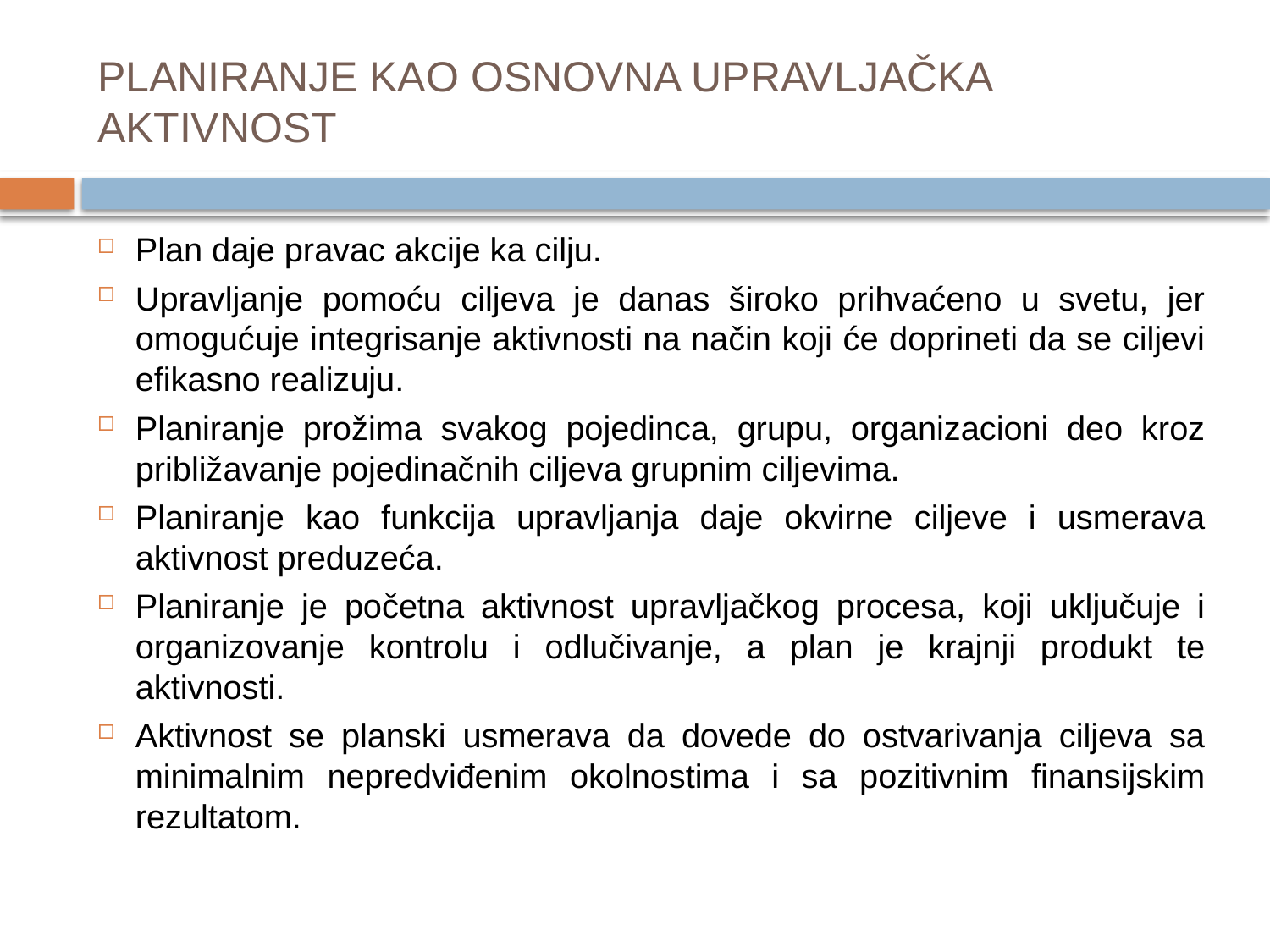

# PLANIRANJE KAO OSNOVNA UPRAVLJAČKA AKTIVNOST
Plan daje pravac akcije ka cilju.
Upravljanje pomoću ciljeva je danas široko prihvaćeno u svetu, jer omogućuje integrisanje aktivnosti na način koji će doprineti da se ciljevi efikasno realizuju.
Planiranje prožima svakog pojedinca, grupu, organizacioni deo kroz približavanje pojedinačnih ciljeva grupnim ciljevima.
Planiranje kao funkcija upravljanja daje okvirne ciljeve i usmerava aktivnost preduzeća.
Planiranje je početna aktivnost upravljačkog procesa, koji uključuje i organizovanje kontrolu i odlučivanje, a plan je krajnji produkt te aktivnosti.
Aktivnost se planski usmerava da dovede do ostvarivanja ciljeva sa minimalnim nepredviđenim okolnostima i sa pozitivnim finansijskim rezultatom.